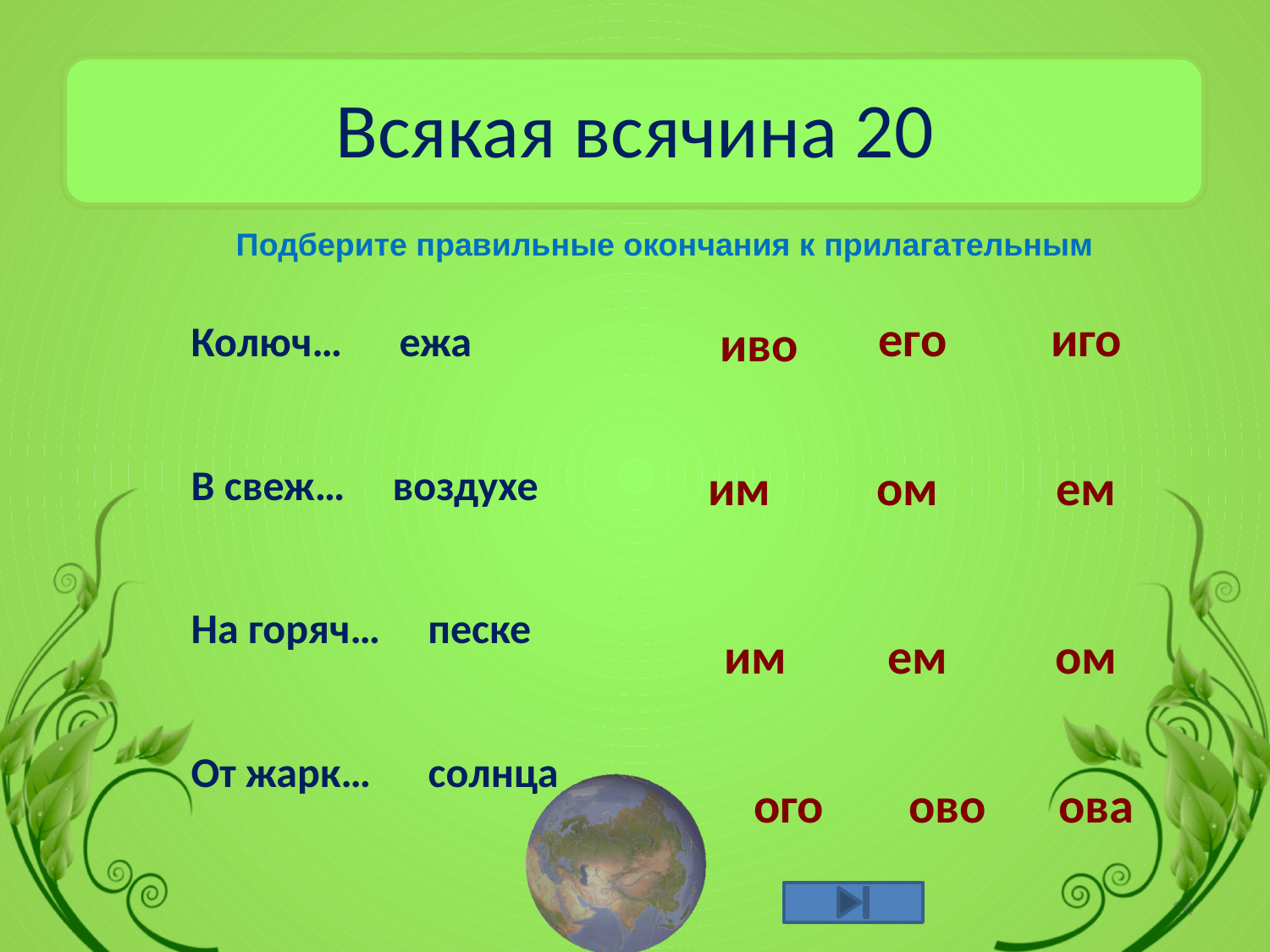

# Всякая всячина 20
Подберите правильные окончания к прилагательным

Колюч…      ежа

В свеж…     воздухе

На горяч…     песке

От жарк…      солнца
его
иго
иво
им
ом
ем
ем
им
ом
ого
ово
ова
24